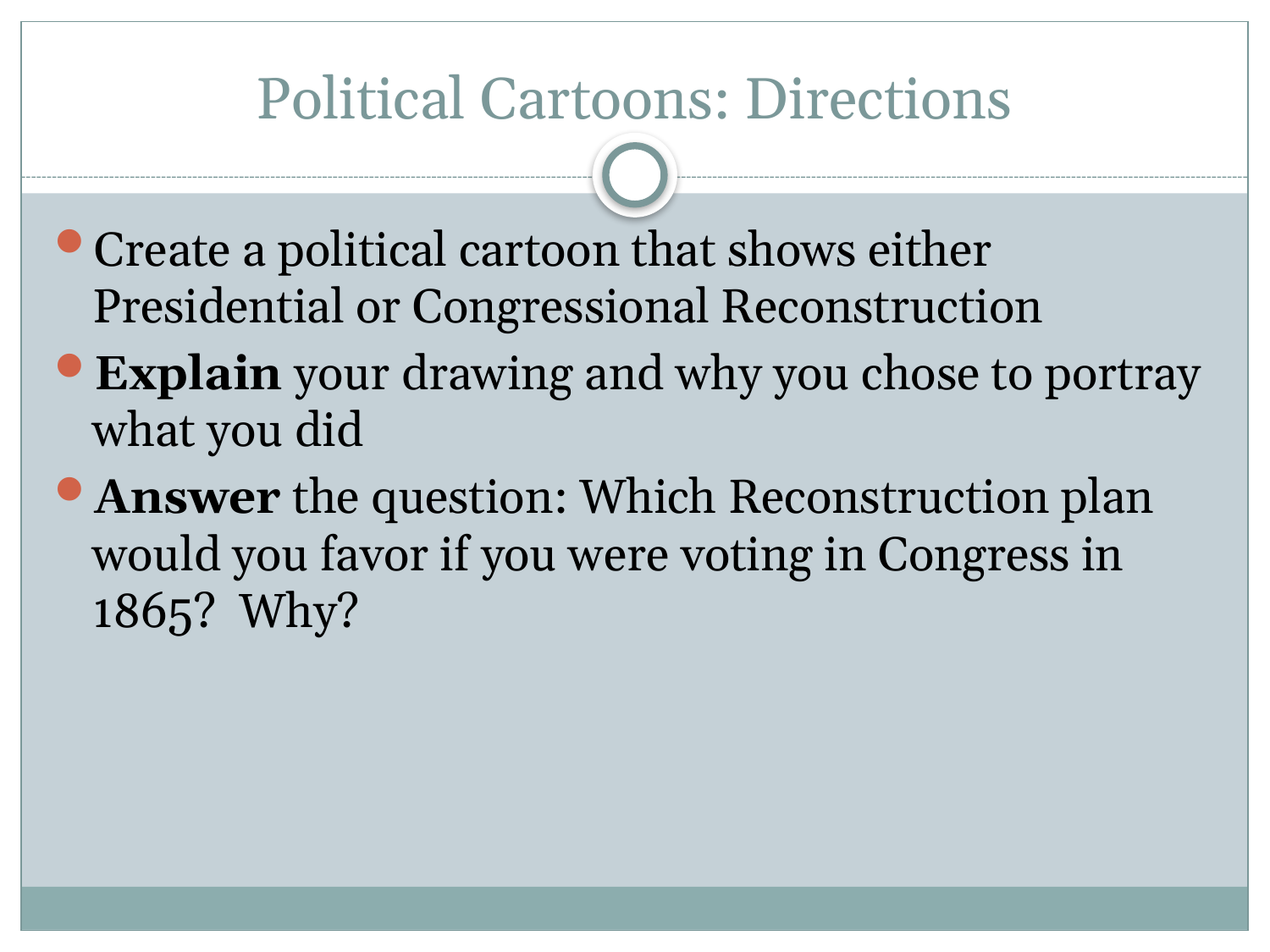

# Political Cartoons: Directions
Create a political cartoon that shows either Presidential or Congressional Reconstruction
Explain your drawing and why you chose to portray what you did
Answer the question: Which Reconstruction plan would you favor if you were voting in Congress in 1865?  Why?